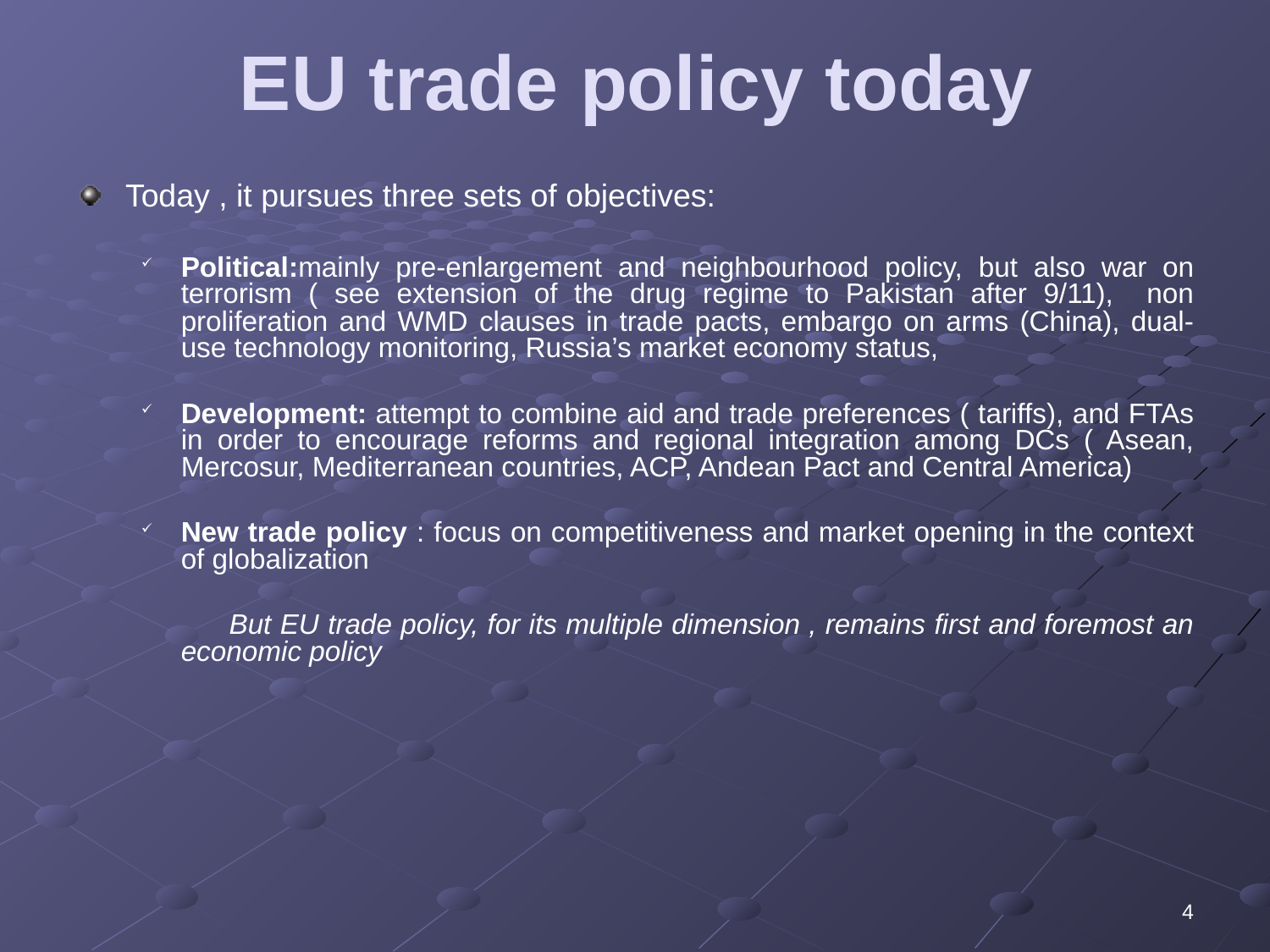

# EU trade policy today
Today , it pursues three sets of objectives:

Political:mainly pre-enlargement and neighbourhood policy, but also war on terrorism ( see extension of the drug regime to Pakistan after 9/11),  non proliferation and WMD clauses in trade pacts, embargo on arms (China), dual-use technology monitoring, Russia’s market economy status,

Development: attempt to combine aid and trade preferences ( tariffs), and FTAs in order to encourage reforms and regional integration among DCs ( Asean, Mercosur, Mediterranean countries, ACP, Andean Pact and Central America)

New trade policy : focus on competitiveness and market opening in the context of globalization

          But EU trade policy, for its multiple dimension , remains first and foremost an economic policy

4